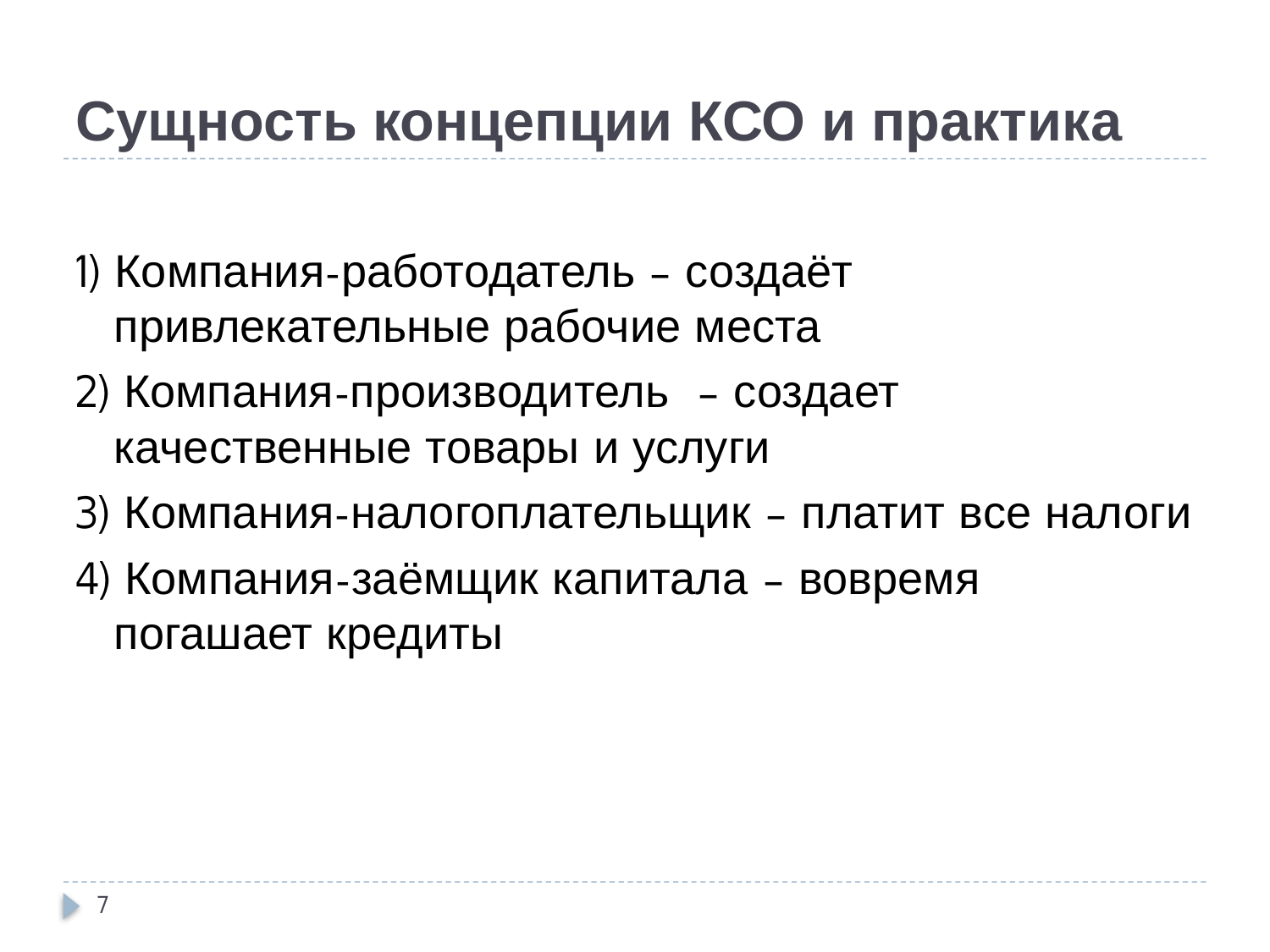

# Сущность концепции КСО и практика

1) Компания-работодатель – создаёт привлекательные рабочие места
2) Компания-производитель  – создает качественные товары и услуги
3) Компания-налогоплательщик – платит все налоги
4) Компания-заёмщик капитала – вовремя погашает кредиты

7